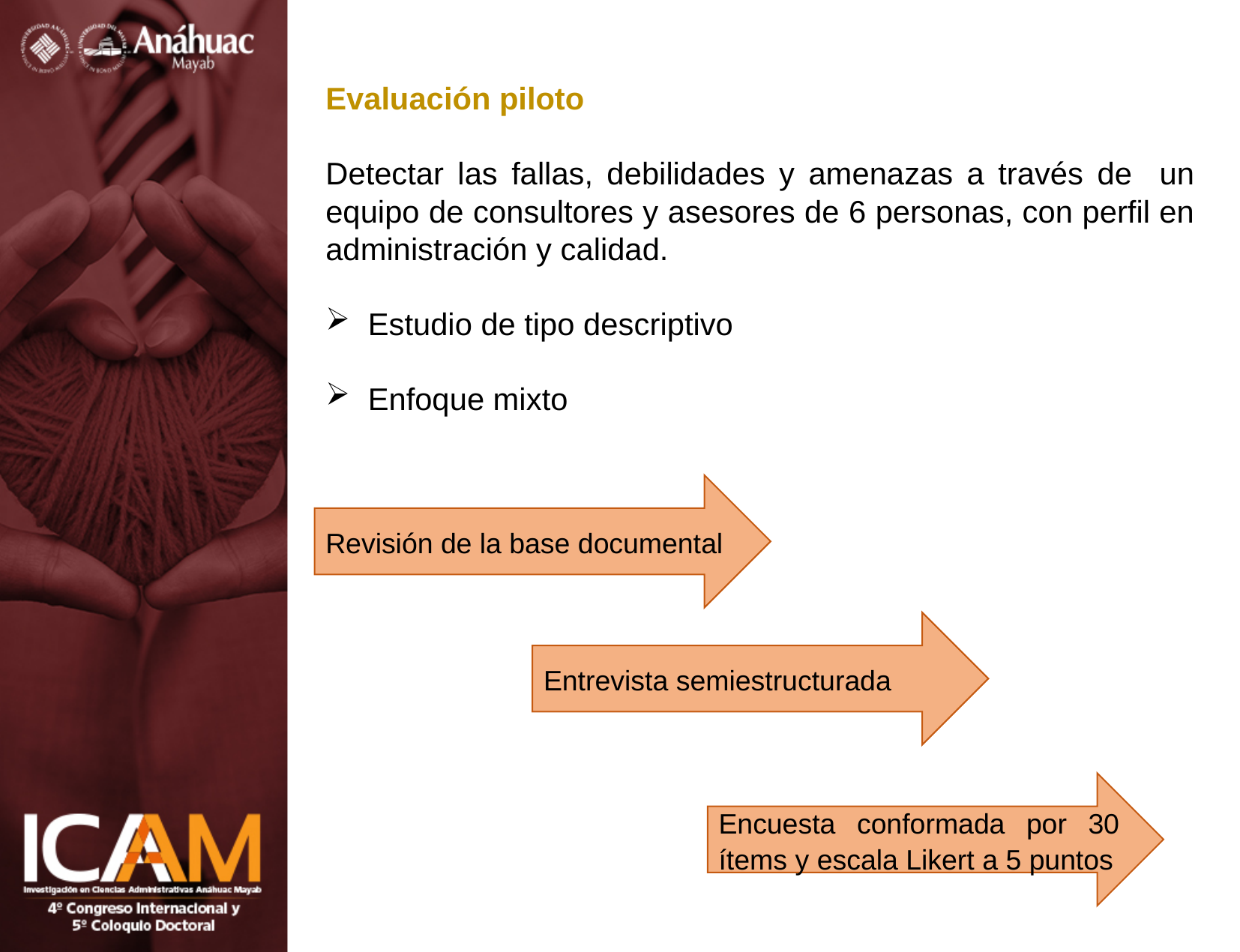

Evaluación piloto

Detectar las fallas, debilidades y amenazas a través de  un equipo de consultores y asesores de 6 personas, con perfil en administración y calidad.

Estudio de tipo descriptivo

Enfoque mixto
Revisión de la base documental
Entrevista semiestructurada
Encuesta conformada por 30 ítems y escala Likert a 5 puntos